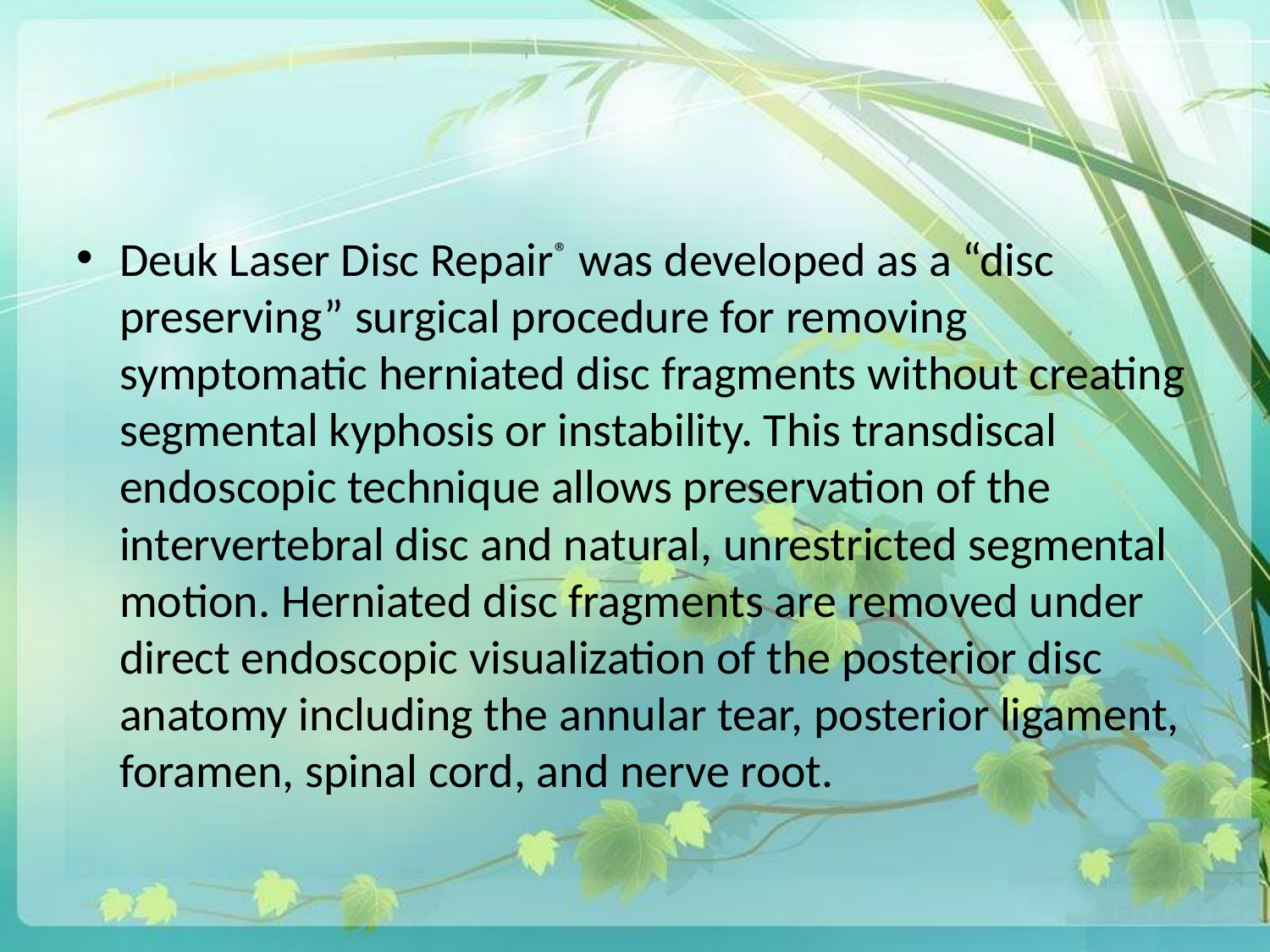

#
Deuk Laser Disc Repair® was developed as a “disc preserving” surgical procedure for removing symptomatic herniated disc fragments without creating segmental kyphosis or instability. This transdiscal endoscopic technique allows preservation of the intervertebral disc and natural, unrestricted segmental motion. Herniated disc fragments are removed under direct endoscopic visualization of the posterior disc anatomy including the annular tear, posterior ligament, foramen, spinal cord, and nerve root.